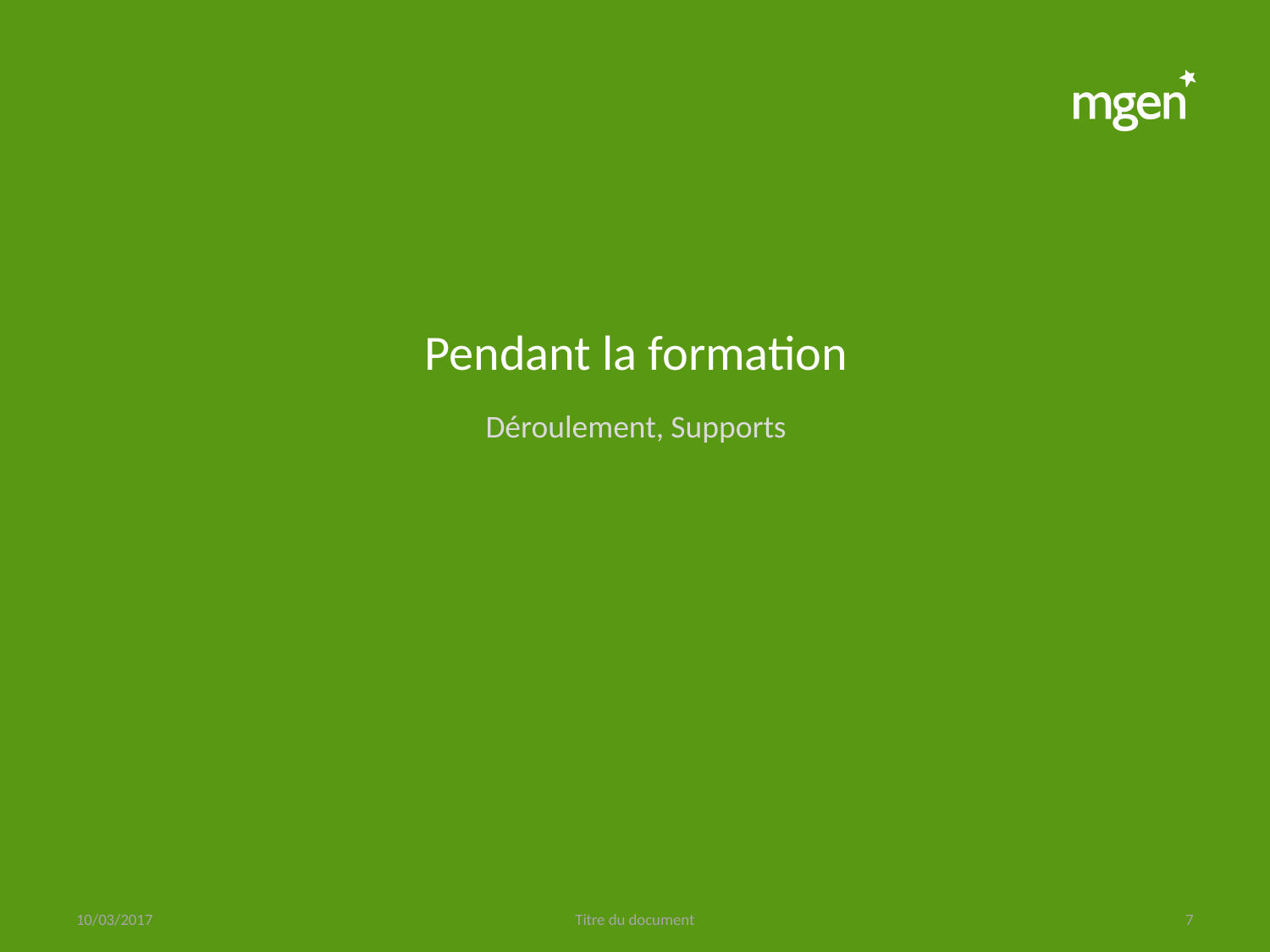

# Pendant la formation
Déroulement, Supports
10/03/2017
Titre du document
7